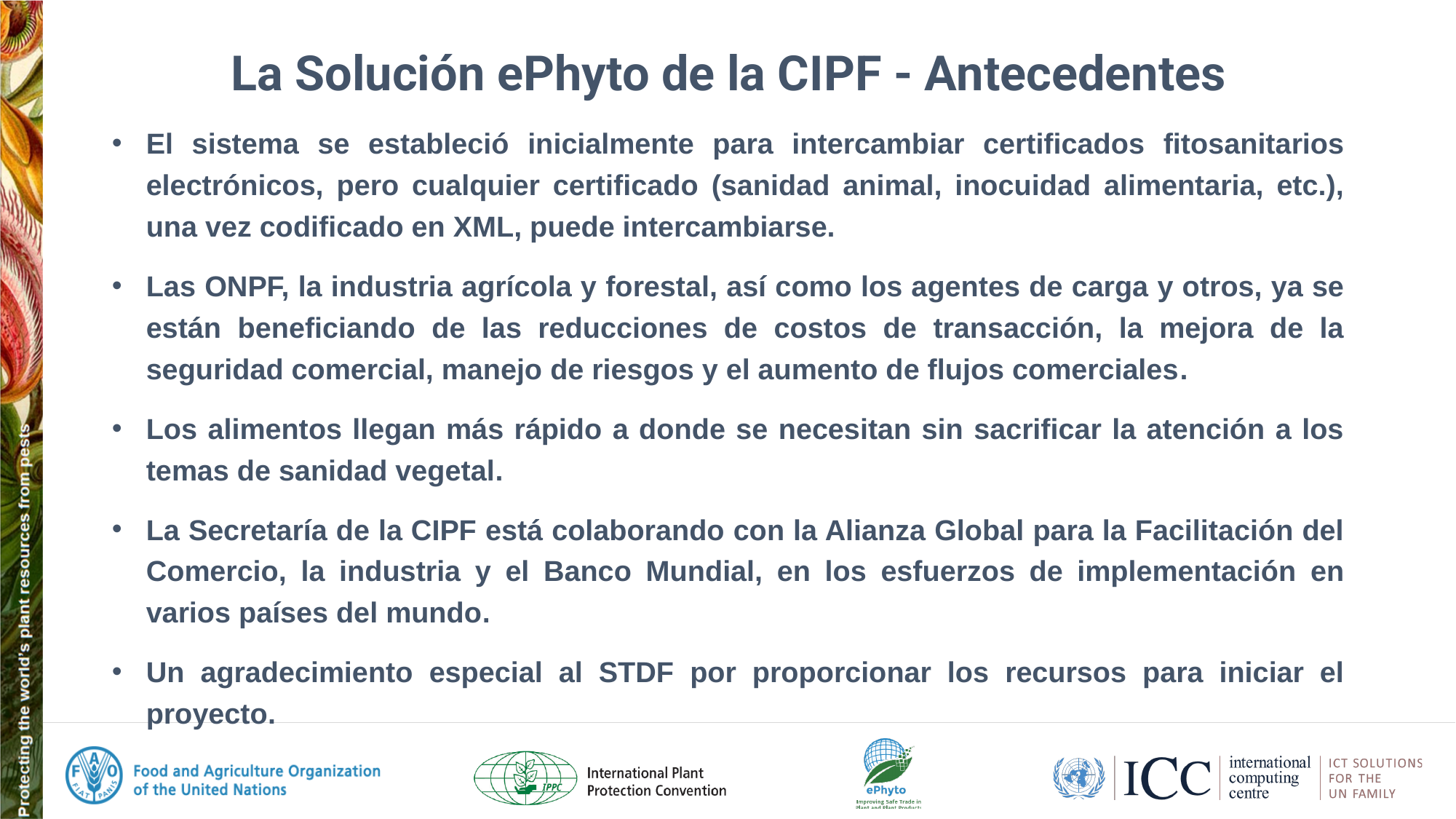

# La Solución ePhyto de la CIPF - Antecedentes
El sistema se estableció inicialmente para intercambiar certificados fitosanitarios electrónicos, pero cualquier certificado (sanidad animal, inocuidad alimentaria, etc.), una vez codificado en XML, puede intercambiarse.
Las ONPF, la industria agrícola y forestal, así como los agentes de carga y otros, ya se están beneficiando de las reducciones de costos de transacción, la mejora de la seguridad comercial, manejo de riesgos y el aumento de flujos comerciales.
Los alimentos llegan más rápido a donde se necesitan sin sacrificar la atención a los temas de sanidad vegetal.
La Secretaría de la CIPF está colaborando con la Alianza Global para la Facilitación del Comercio, la industria y el Banco Mundial, en los esfuerzos de implementación en varios países del mundo.
Un agradecimiento especial al STDF por proporcionar los recursos para iniciar el proyecto.